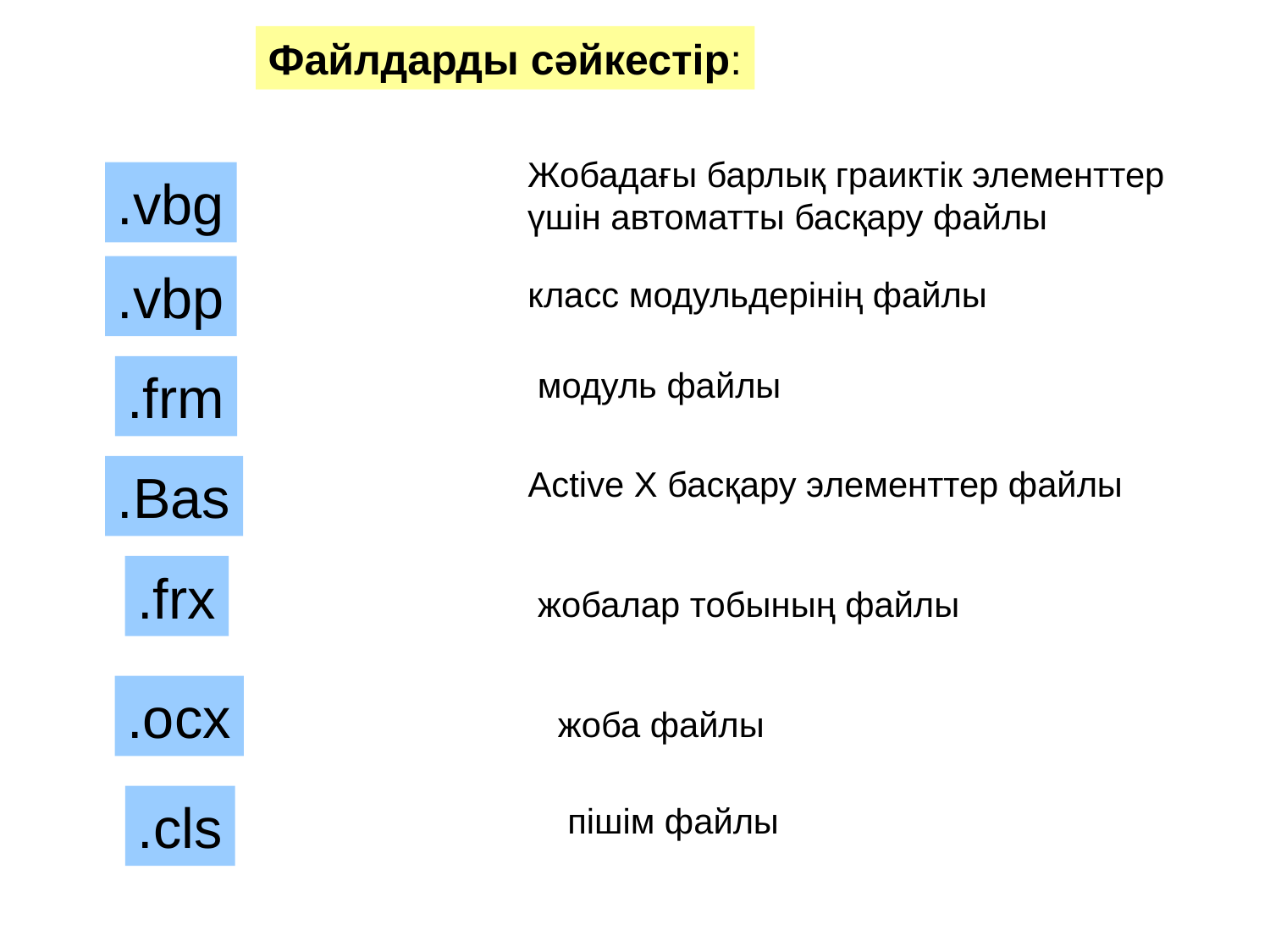

Файлдарды сәйкестір:
Жобадағы барлық граиктік элементтер үшін автоматты басқару файлы
.vbg
.vbp
класс модульдерінің файлы
.frm
модуль файлы
.Bas
Active X басқару элементтер файлы
.frx
жобалар тобының файлы
.ocx
жоба файлы
.cls
пішім файлы